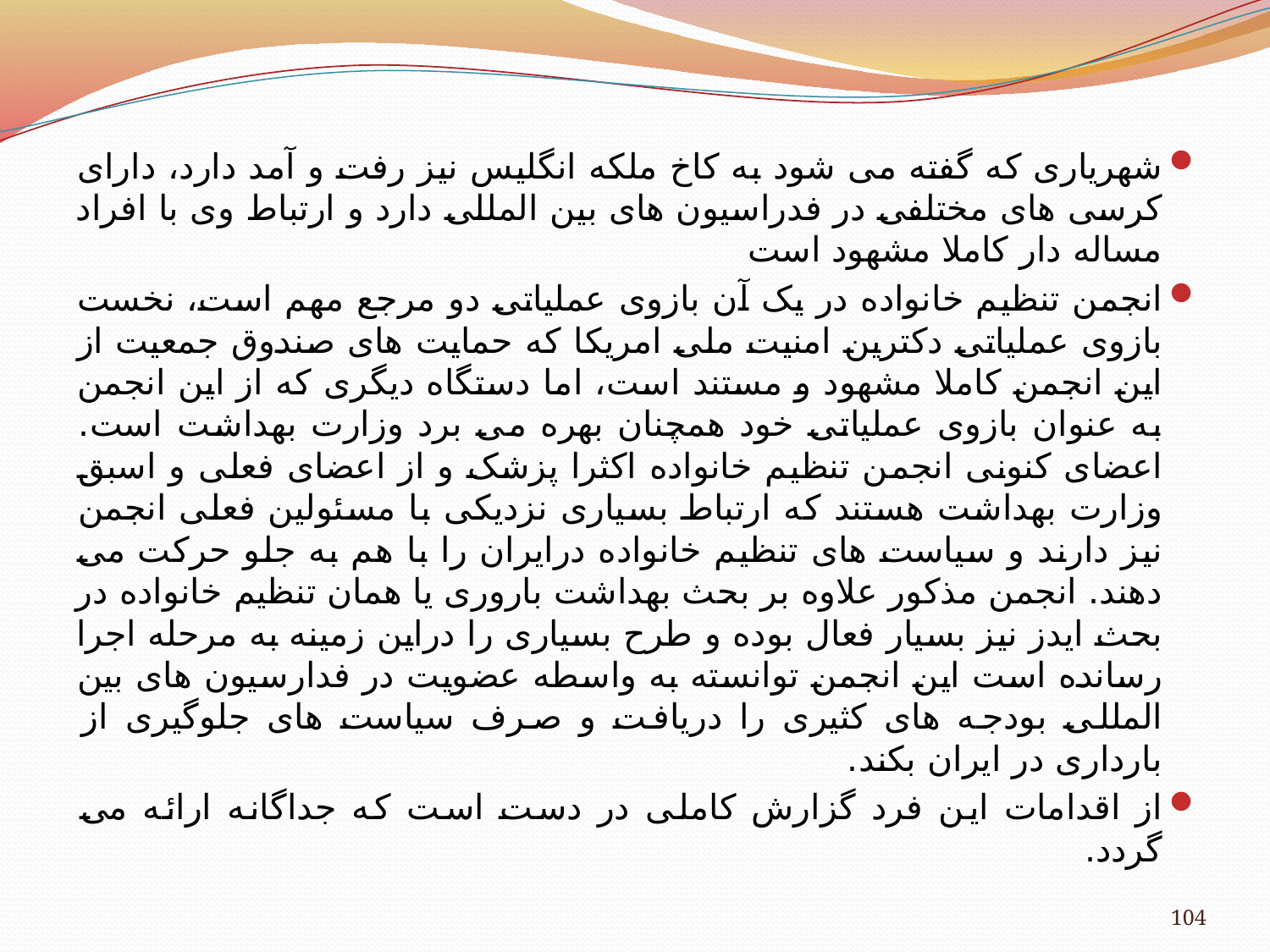

شهریاری که گفته می شود به کاخ ملکه انگلیس نیز رفت و آمد دارد، دارای کرسی های مختلفی در فدراسیون های بین المللی دارد و ارتباط وی با افراد مساله دار کاملا مشهود است
انجمن تنظیم خانواده در یک آن بازوی عملیاتی دو مرجع مهم است، نخست بازوی عملیاتی دکترین امنیت ملی امریکا که حمایت های صندوق جمعیت از این انجمن کاملا مشهود و مستند است، اما دستگاه دیگری که از این انجمن به عنوان بازوی عملیاتی خود همچنان بهره می برد وزارت بهداشت است. اعضای کنونی انجمن تنظیم خانواده اکثرا پزشک و از اعضای فعلی و اسبق وزارت بهداشت هستند که ارتباط بسیاری نزدیکی با مسئولین فعلی انجمن نیز دارند و سیاست های تنظیم خانواده درایران را با هم به جلو حرکت می دهند. انجمن مذکور علاوه بر بحث بهداشت باروری یا همان تنظیم خانواده در بحث ایدز نیز بسیار فعال بوده و طرح بسیاری را دراین زمینه به مرحله اجرا رسانده است این انجمن توانسته به واسطه عضویت در فدارسیون های بین المللی بودجه های کثیری را دریافت و صرف سیاست های جلوگیری از بارداری در ایران بکند.
از اقدامات این فرد گزارش کاملی در دست است که جداگانه ارائه می گردد.

104